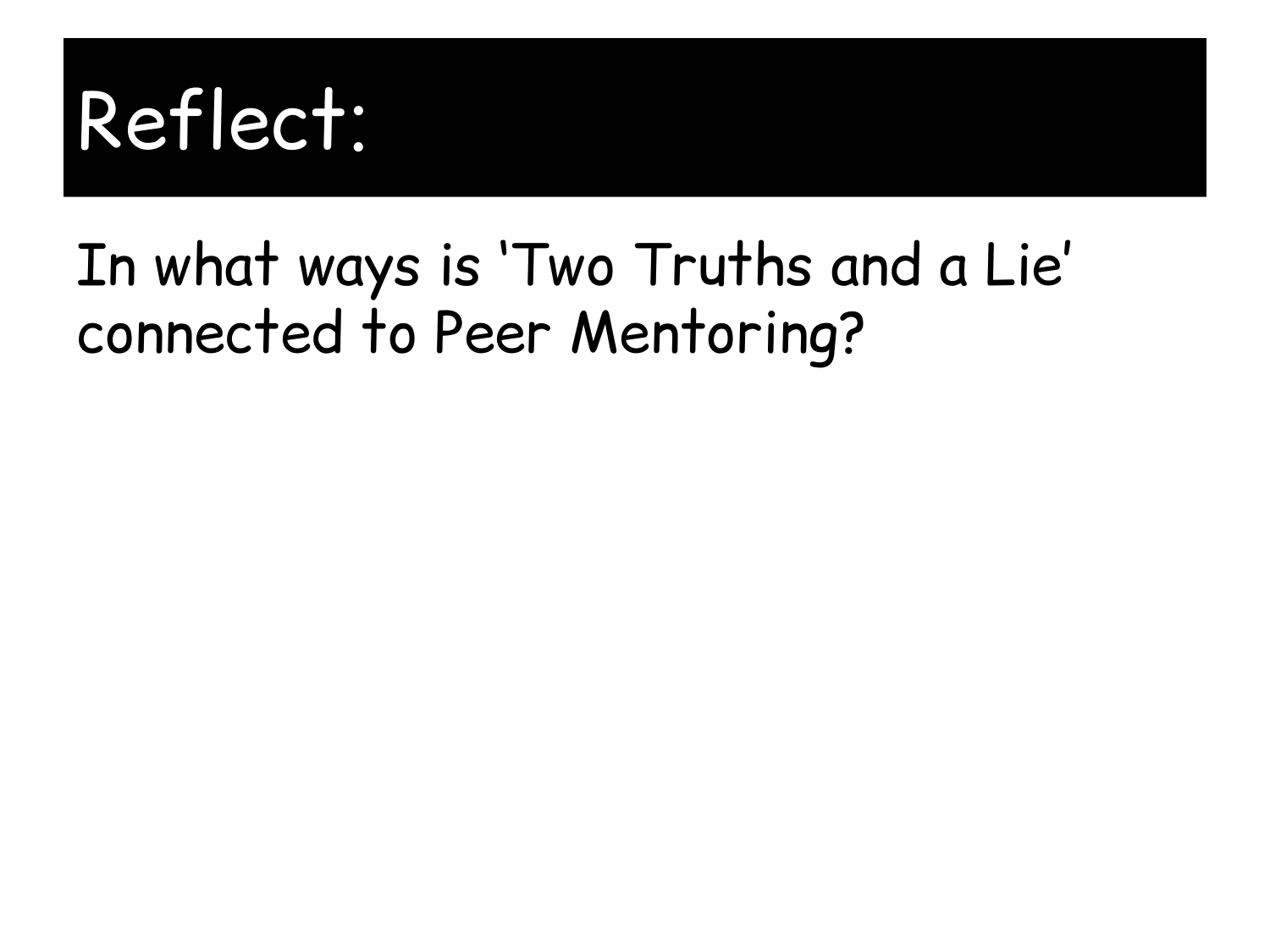

# Reflect:
In what ways is ‘Two Truths and a Lie’ connected to Peer Mentoring?